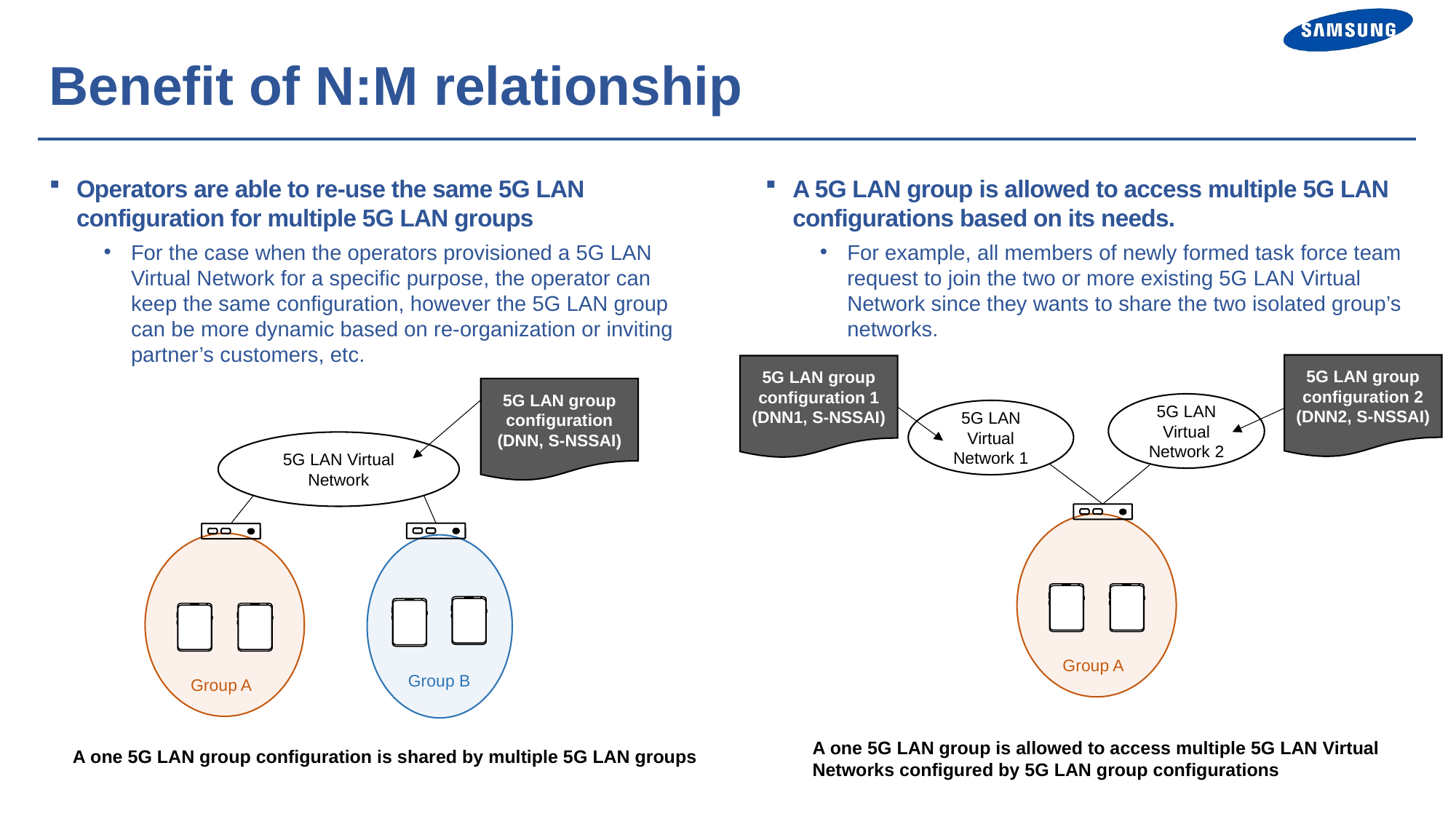

# Benefit of N:M relationship
Operators are able to re-use the same 5G LAN configuration for multiple 5G LAN groups
For the case when the operators provisioned a 5G LAN Virtual Network for a specific purpose, the operator can keep the same configuration, however the 5G LAN group can be more dynamic based on re-organization or inviting partner’s customers, etc.
A 5G LAN group is allowed to access multiple 5G LAN configurations based on its needs.
For example, all members of newly formed task force team request to join the two or more existing 5G LAN Virtual Network since they wants to share the two isolated group’s networks.
5G LAN group configuration 2
(DNN2, S-NSSAI)
5G LAN group configuration 1
(DNN1, S-NSSAI)
5G LAN group configuration
(DNN, S-NSSAI)
5G LAN Virtual Network 2
5G LAN Virtual Network 1
5G LAN Virtual Network

Group A
Group B
Group A
A one 5G LAN group is allowed to access multiple 5G LAN Virtual Networks configured by 5G LAN group configurations
A one 5G LAN group configuration is shared by multiple 5G LAN groups